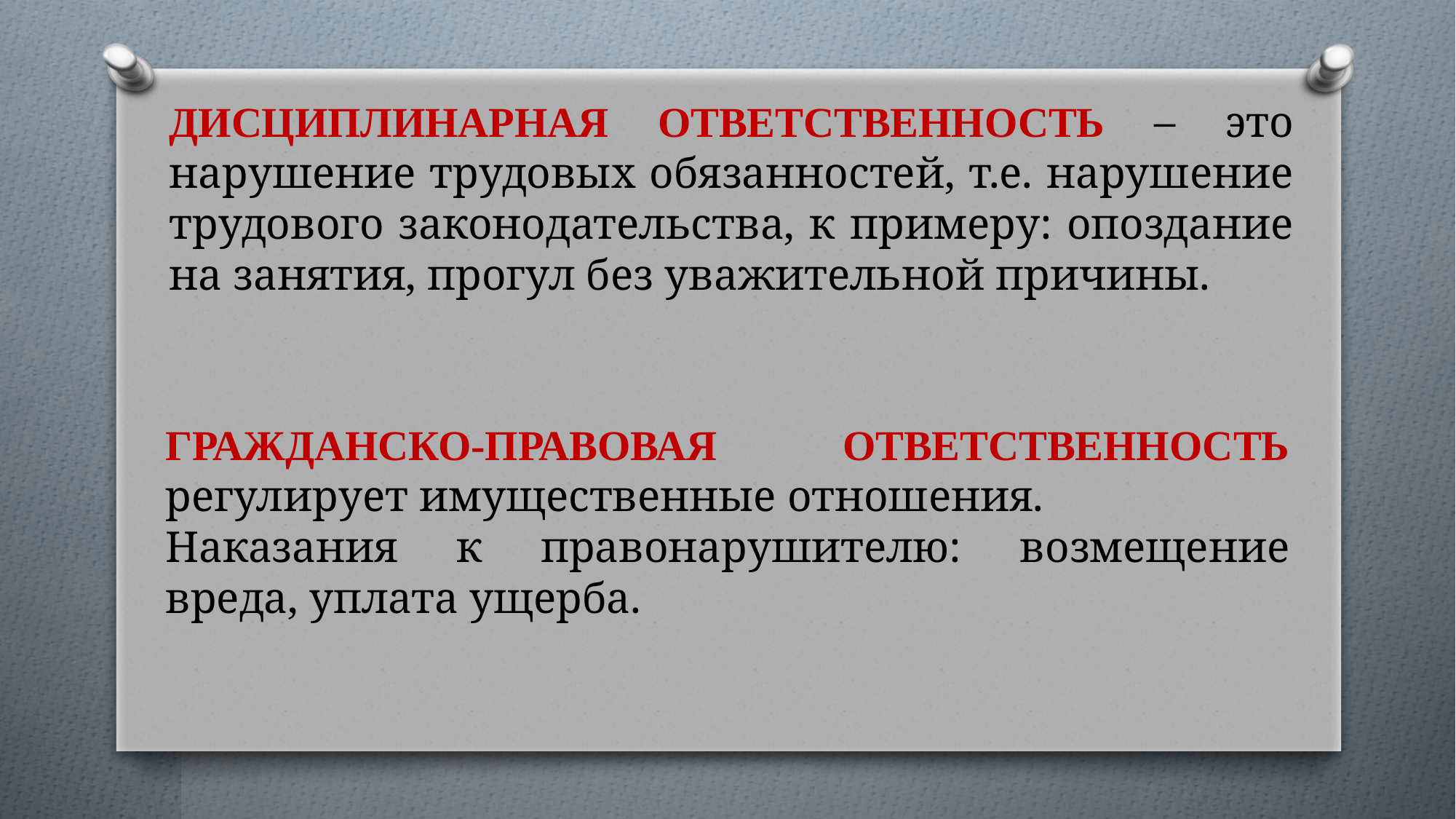

# ДИСЦИПЛИНАРНАЯ ОТВЕТСТВЕННОСТЬ – это нарушение трудовых обязанностей, т.е. нарушение трудового законодательства, к примеру: опоздание на занятия, прогул без уважительной причины.

ГРАЖДАНСКО-ПРАВОВАЯ ОТВЕТСТВЕННОСТЬ регулирует имущественные отношения.
Наказания к правонарушителю: возмещение вреда, уплата ущерба.